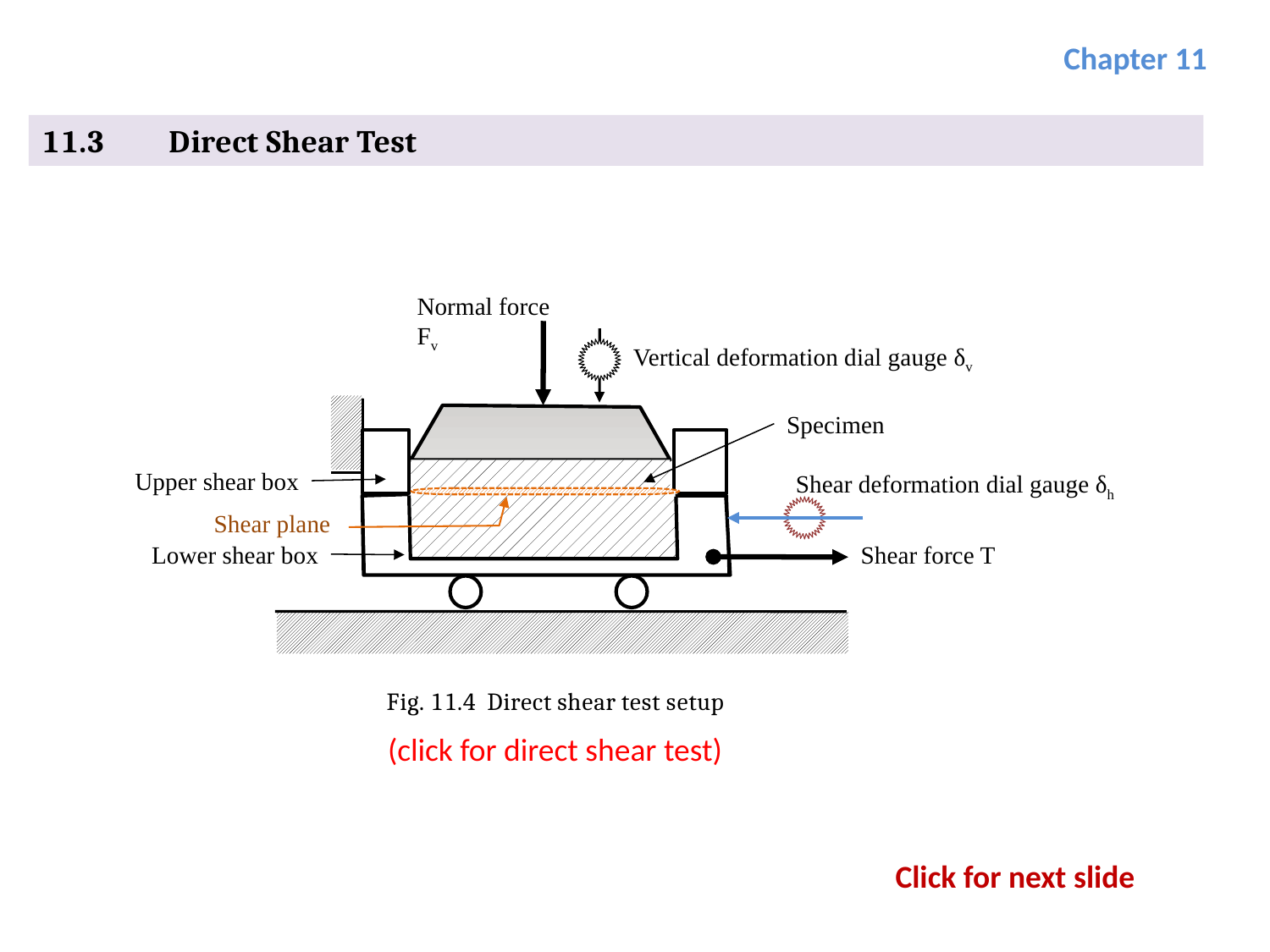

Chapter 11
11.3	Direct Shear Test
Normal force　Fv
Vertical deformation dial gauge δv

Specimen

Upper shear box

Shear deformation dial gauge δh

Shear plane
Lower shear box
Shear force T

Fig. 11.4  Direct shear test setup
(click for direct shear test)
Click for next slide